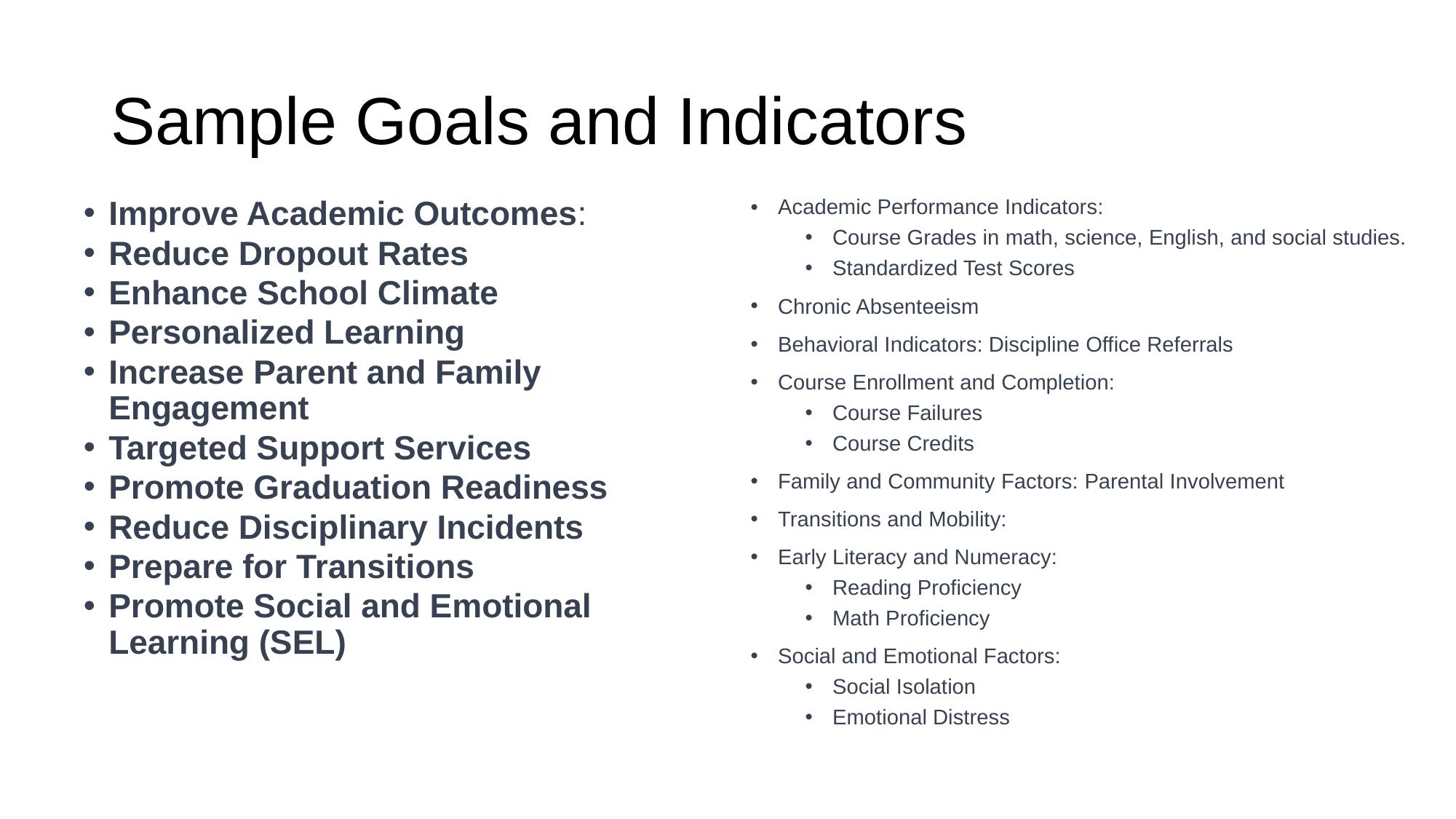

# Sample Goals and Indicators
Improve Academic Outcomes:
Reduce Dropout Rates
Enhance School Climate
Personalized Learning
Increase Parent and Family Engagement
Targeted Support Services
Promote Graduation Readiness
Reduce Disciplinary Incidents
Prepare for Transitions
Promote Social and Emotional Learning (SEL)

Academic Performance Indicators:
Course Grades in math, science, English, and social studies.
Standardized Test Scores
Chronic Absenteeism
Behavioral Indicators: Discipline Office Referrals
Course Enrollment and Completion:
Course Failures
Course Credits
Family and Community Factors: Parental Involvement
Transitions and Mobility:
Early Literacy and Numeracy:
Reading Proficiency
Math Proficiency
Social and Emotional Factors:
Social Isolation
Emotional Distress